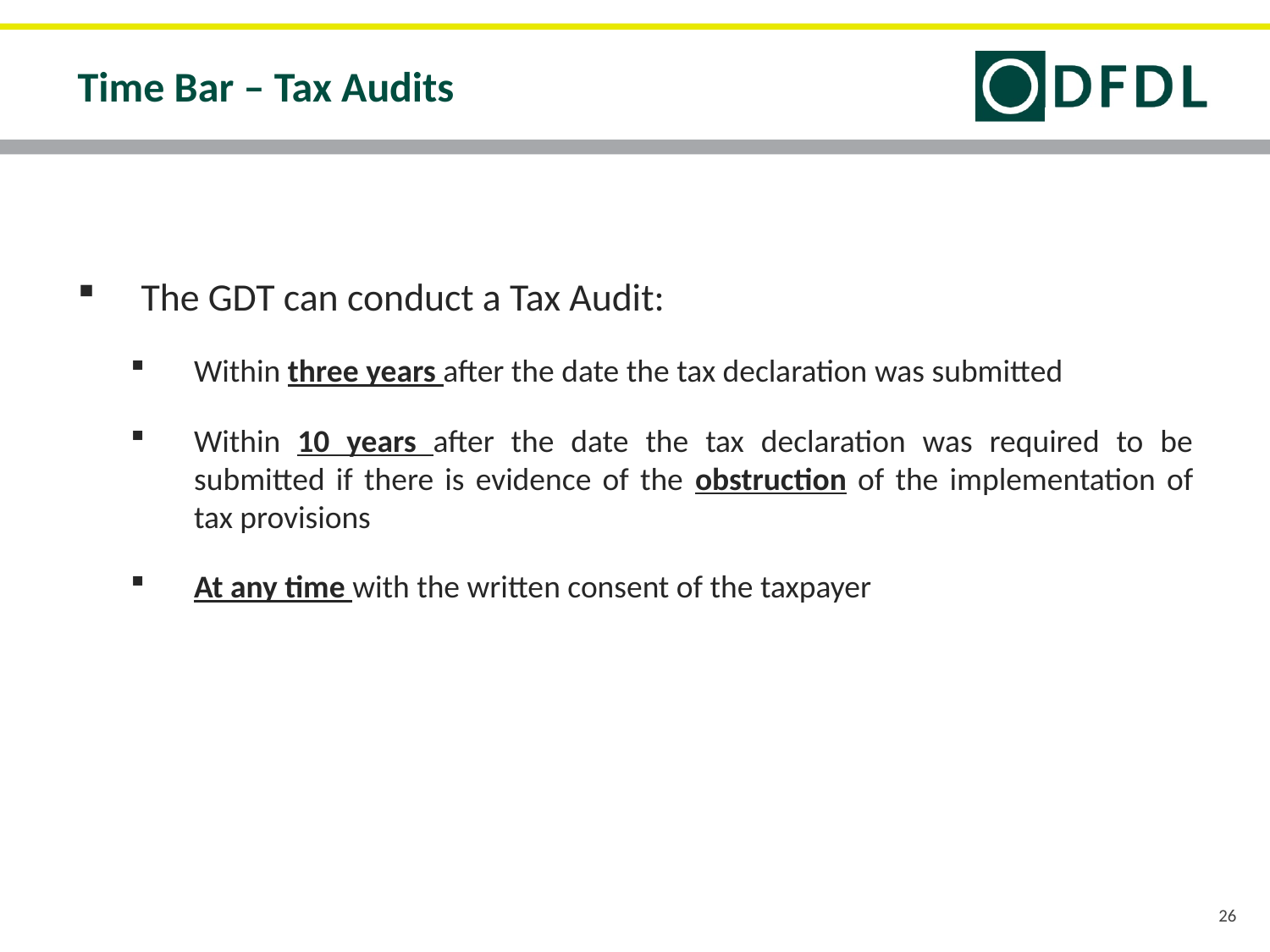

# Time Bar – Tax Audits

The GDT can conduct a Tax Audit:
Within three years after the date the tax declaration was submitted
Within 10 years after the date the tax declaration was required to be submitted if there is evidence of the obstruction of the implementation of tax provisions
At any time with the written consent of the taxpayer

26